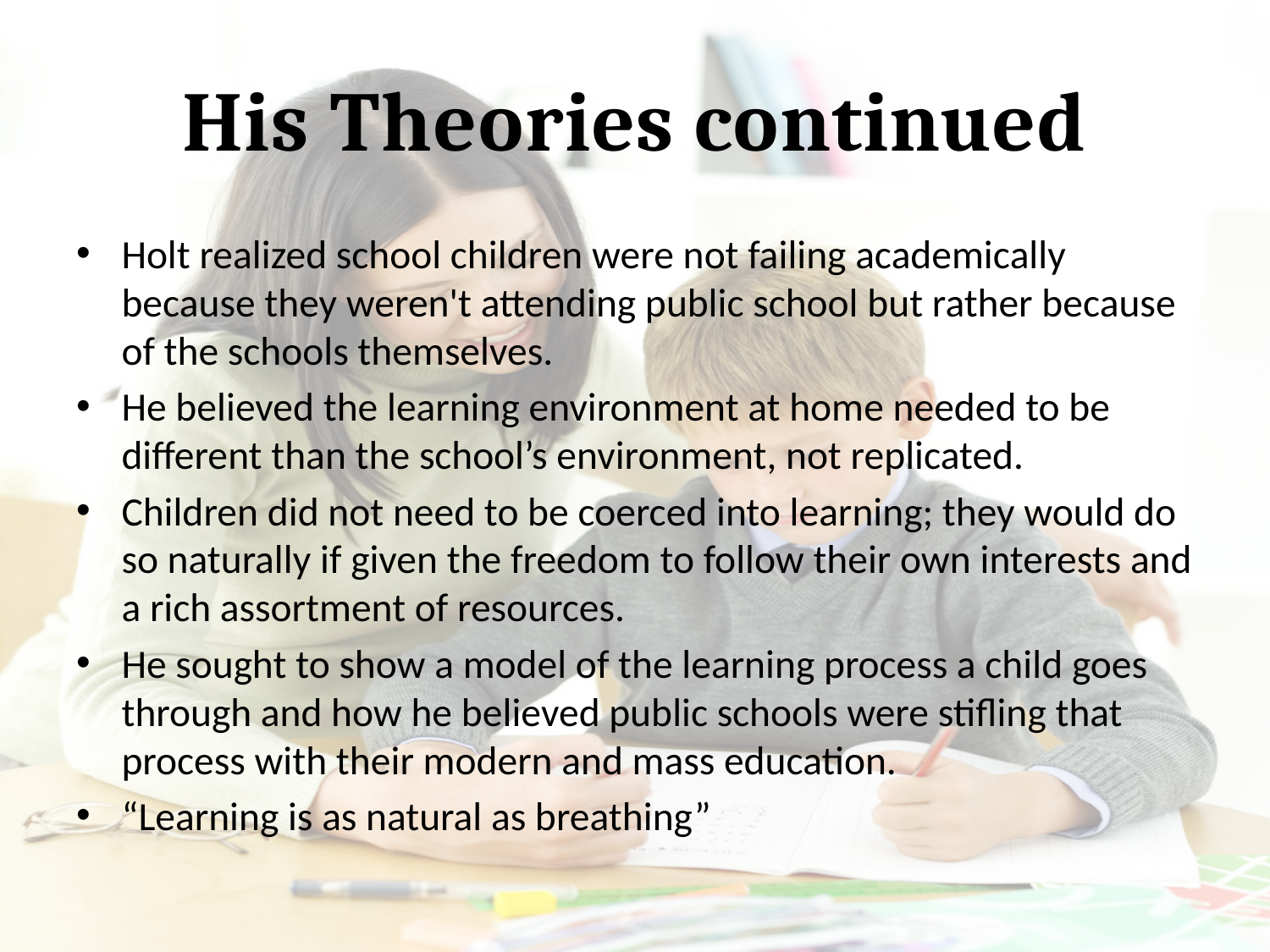

# His Theories continued
Holt realized school children were not failing academically because they weren't attending public school but rather because of the schools themselves.
He believed the learning environment at home needed to be different than the school’s environment, not replicated.
Children did not need to be coerced into learning; they would do so naturally if given the freedom to follow their own interests and a rich assortment of resources.
He sought to show a model of the learning process a child goes through and how he believed public schools were stifling that process with their modern and mass education.
“Learning is as natural as breathing”